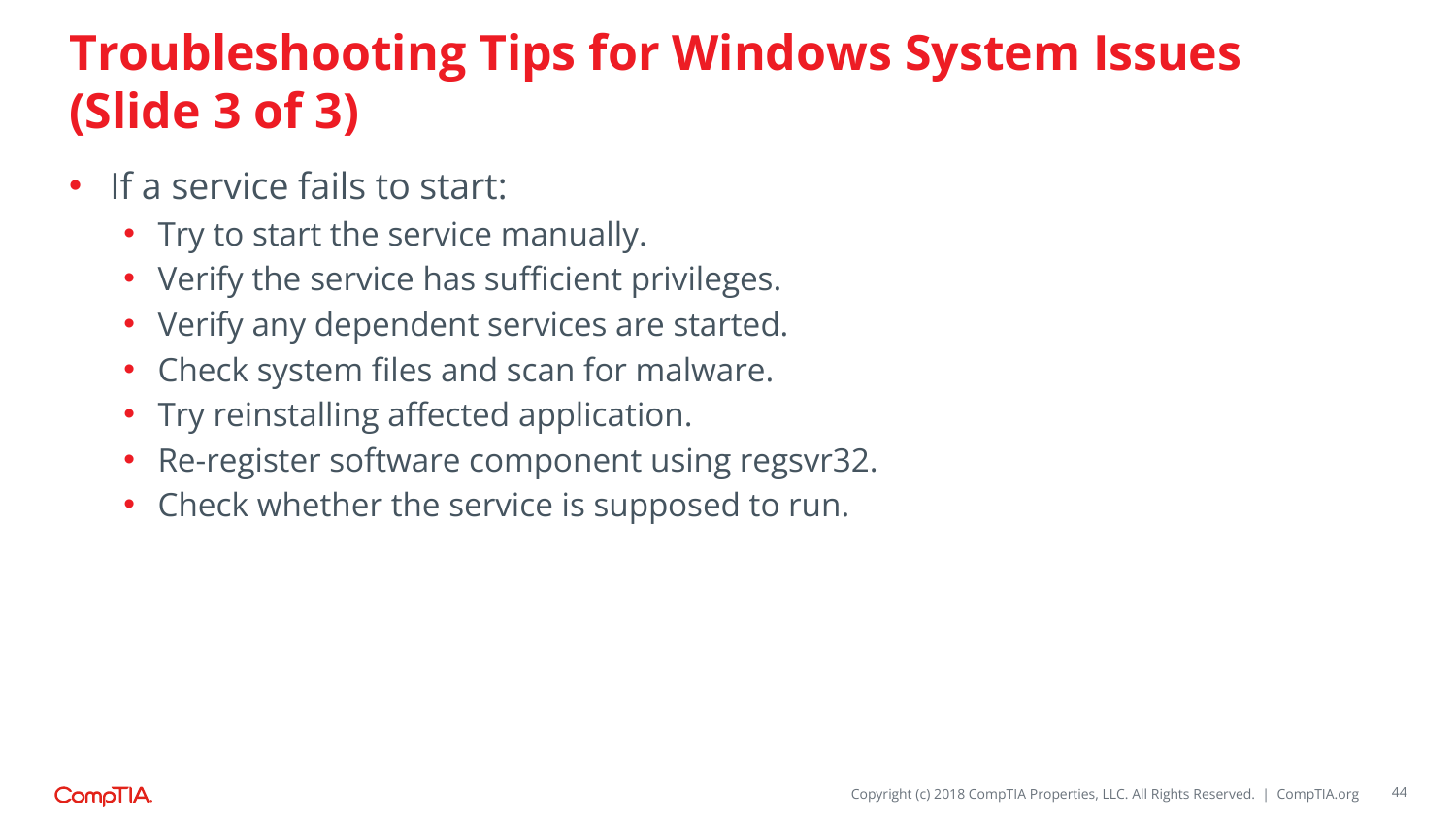

# Troubleshooting Tips for Windows System Issues (Slide 3 of 3)
If a service fails to start:
Try to start the service manually.
Verify the service has sufficient privileges.
Verify any dependent services are started.
Check system files and scan for malware.
Try reinstalling affected application.
Re-register software component using regsvr32.
Check whether the service is supposed to run.
44